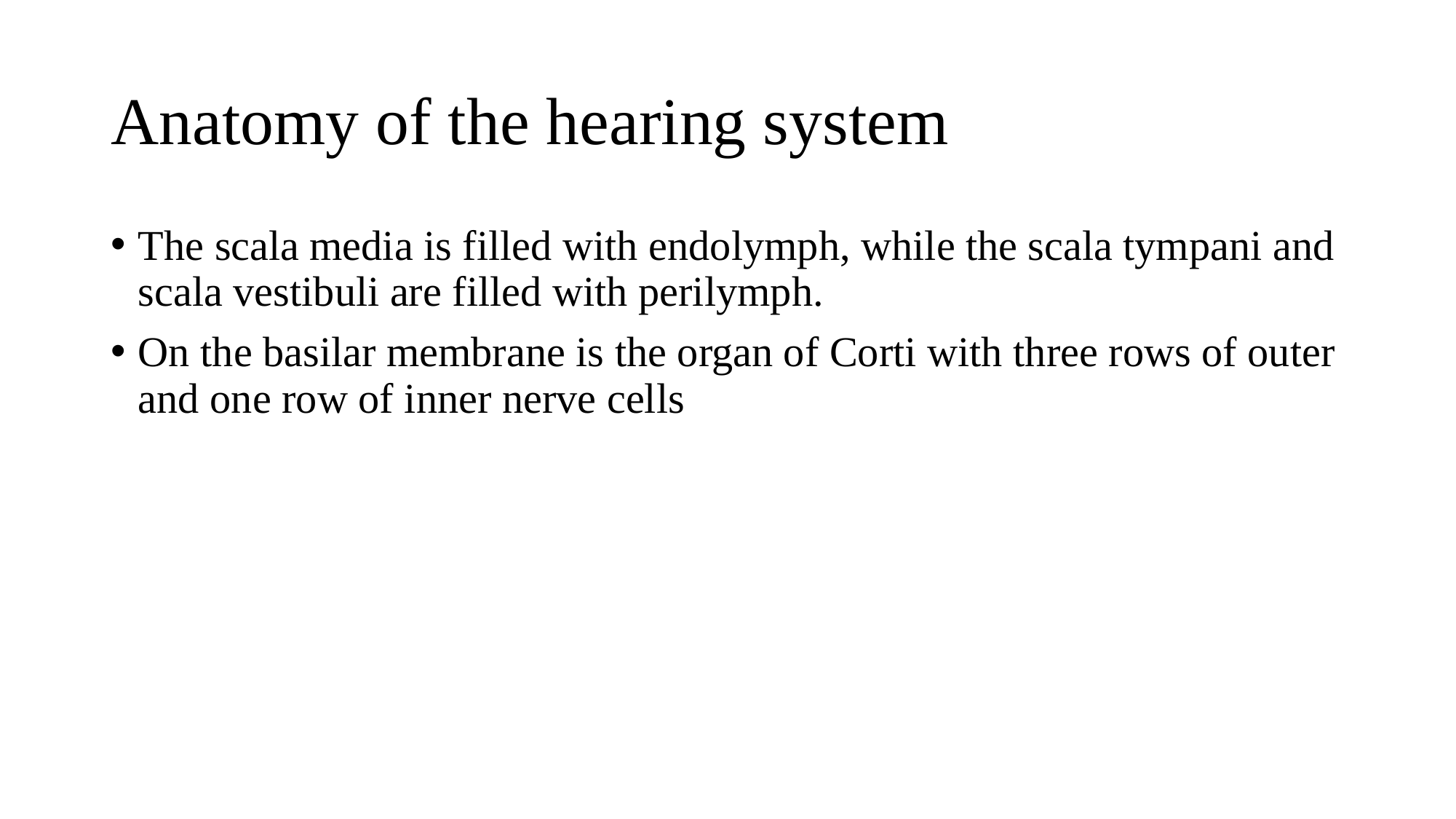

# Anatomy of the hearing system
The scala media is filled with endolymph, while the scala tympani and scala vestibuli are filled with perilymph.
On the basilar membrane is the organ of Corti with three rows of outer and one row of inner nerve cells